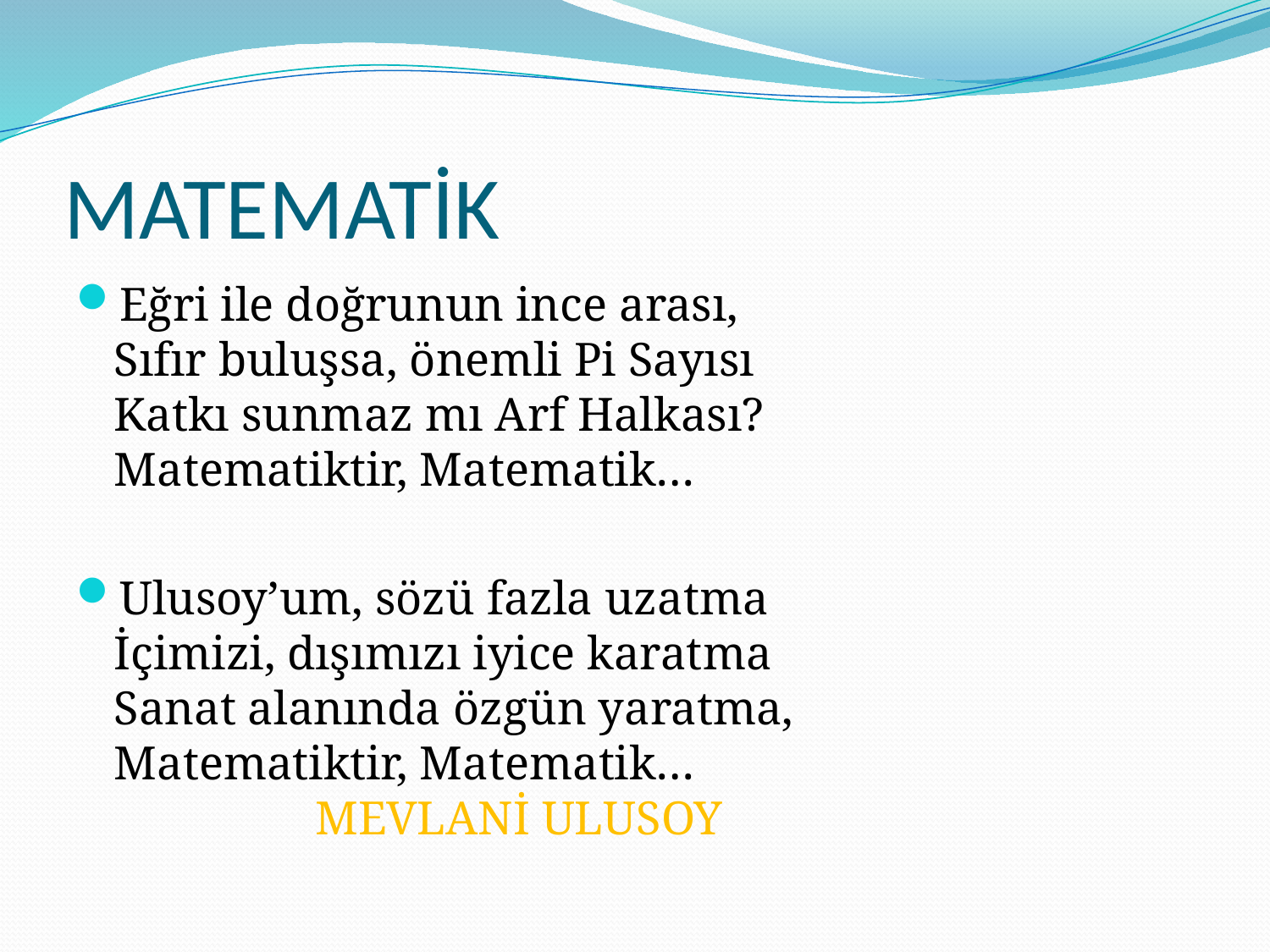

# MATEMATİK
Eğri ile doğrunun ince arası,
Sıfır buluşsa, önemli Pi Sayısı
Katkı sunmaz mı Arf Halkası?
Matematiktir, Matematik…

Ulusoy’um, sözü fazla uzatma
İçimizi, dışımızı iyice karatma
Sanat alanında özgün yaratma,
Matematiktir, Matematik…
                 MEVLANİ ULUSOY